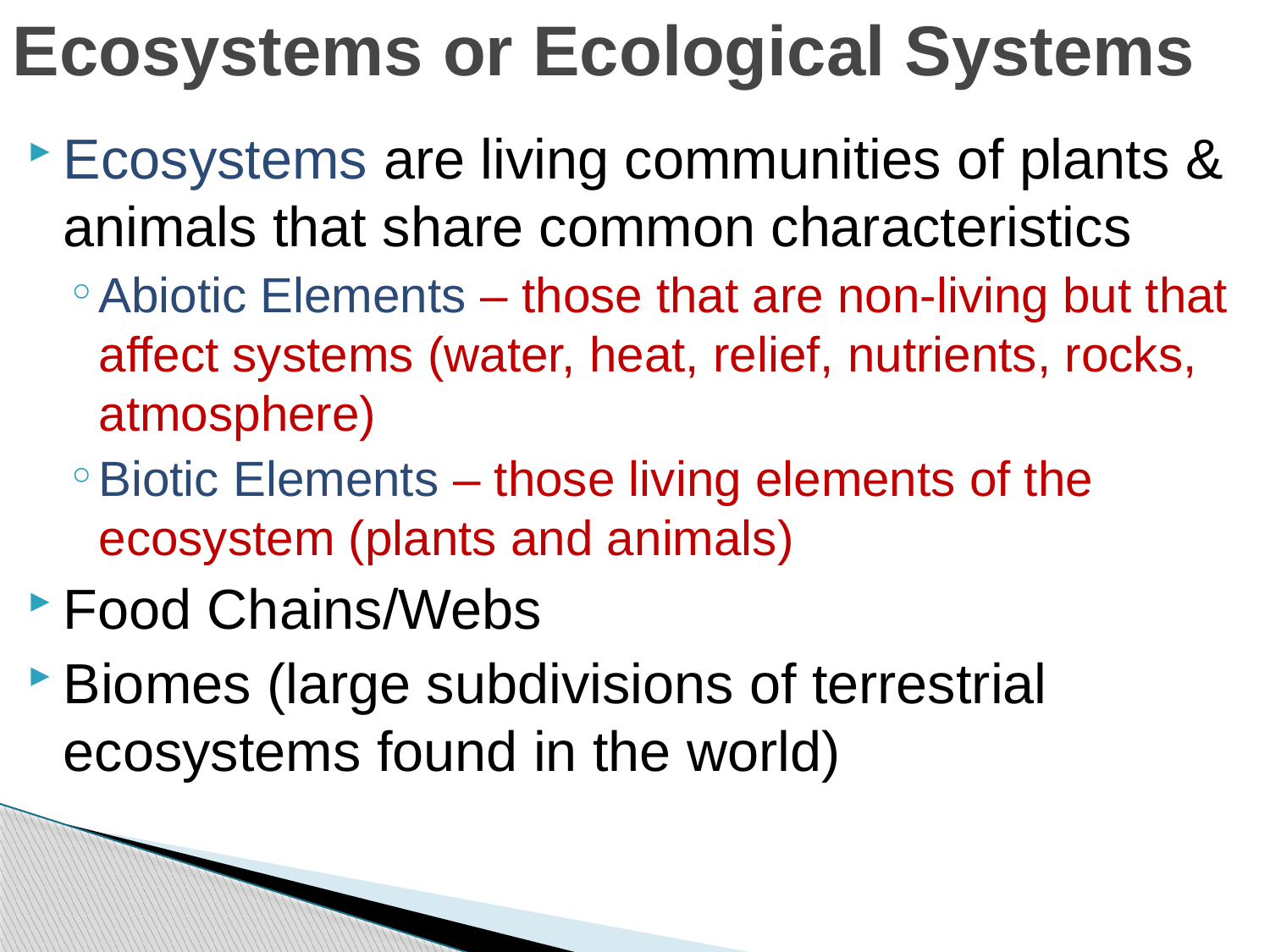

# Ecosystems or Ecological Systems
Ecosystems are living communities of plants & animals that share common characteristics
Abiotic Elements – those that are non-living but that affect systems (water, heat, relief, nutrients, rocks, atmosphere)
Biotic Elements – those living elements of the ecosystem (plants and animals)
Food Chains/Webs
Biomes (large subdivisions of terrestrial ecosystems found in the world)